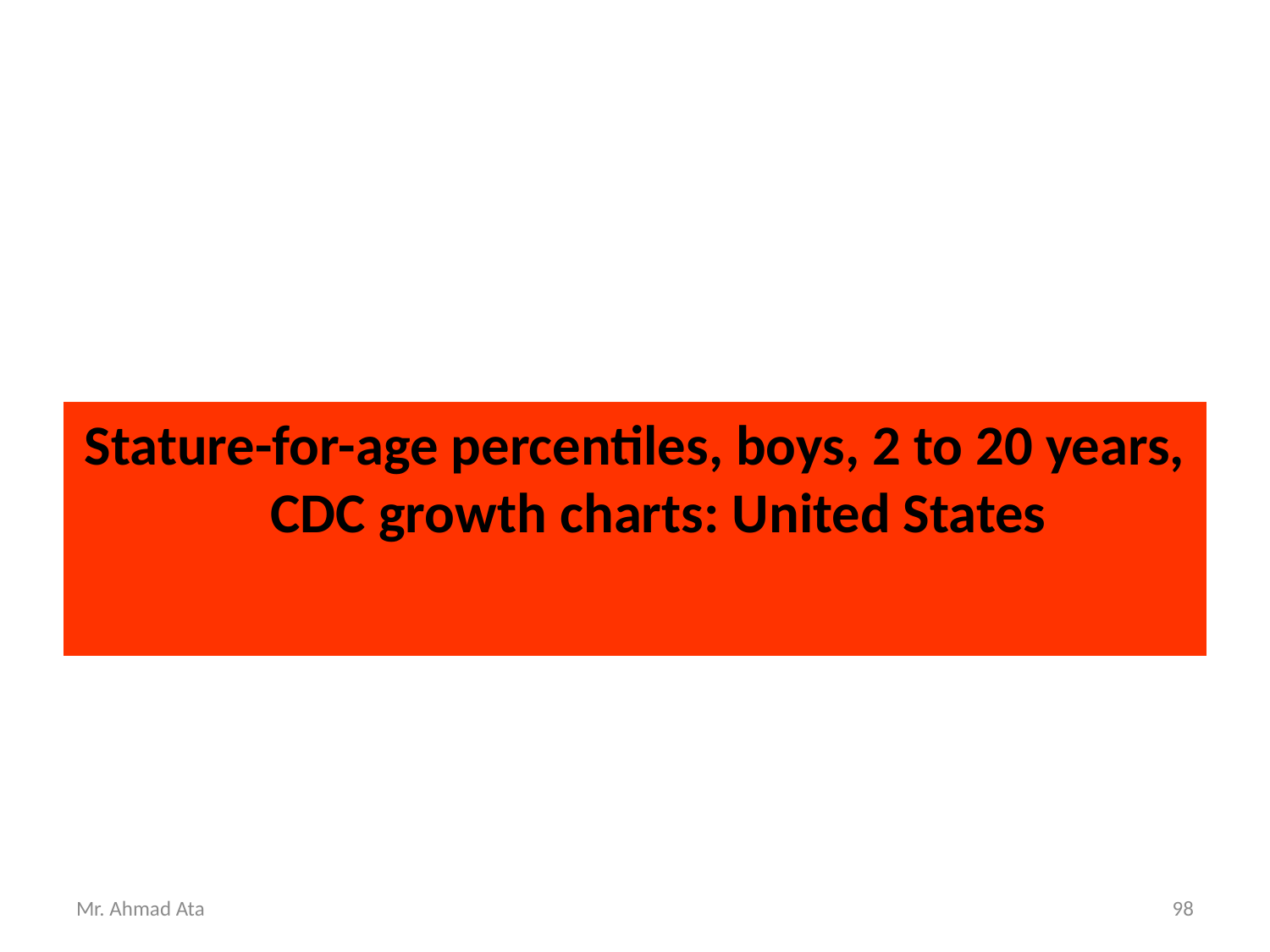

#
Stature-for-age percentiles, boys, 2 to 20 years, CDC growth charts: United States
Mr. Ahmad Ata
98